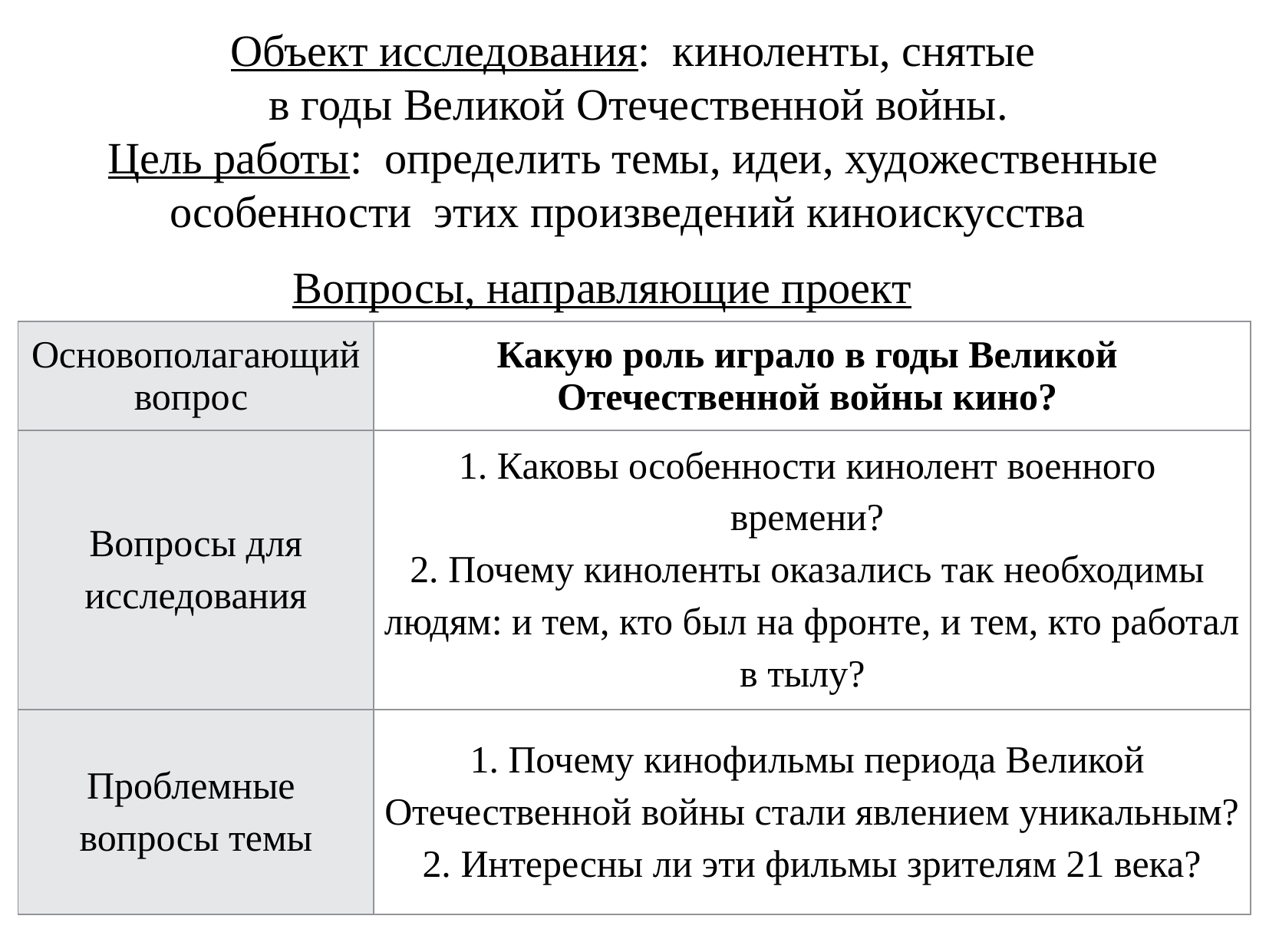

Объект исследования:  киноленты, снятые
в годы Великой Отечественной войны.
Цель работы:  определить темы, идеи, художественные
особенности  этих произведений киноискусства.
Вопросы, направляющие проект
| Основополагающий вопрос | Какую роль играло в годы Великой Отечественной войны кино? |
| --- | --- |
| Вопросы для исследования | 1. Каковы особенности кинолент военного времени? 2. Почему киноленты оказались так необходимы людям: и тем, кто был на фронте, и тем, кто работал в тылу? |
| Проблемные вопросы темы | 1. Почему кинофильмы периода Великой Отечественной войны стали явлением уникальным? 2. Интересны ли эти фильмы зрителям 21 века? |